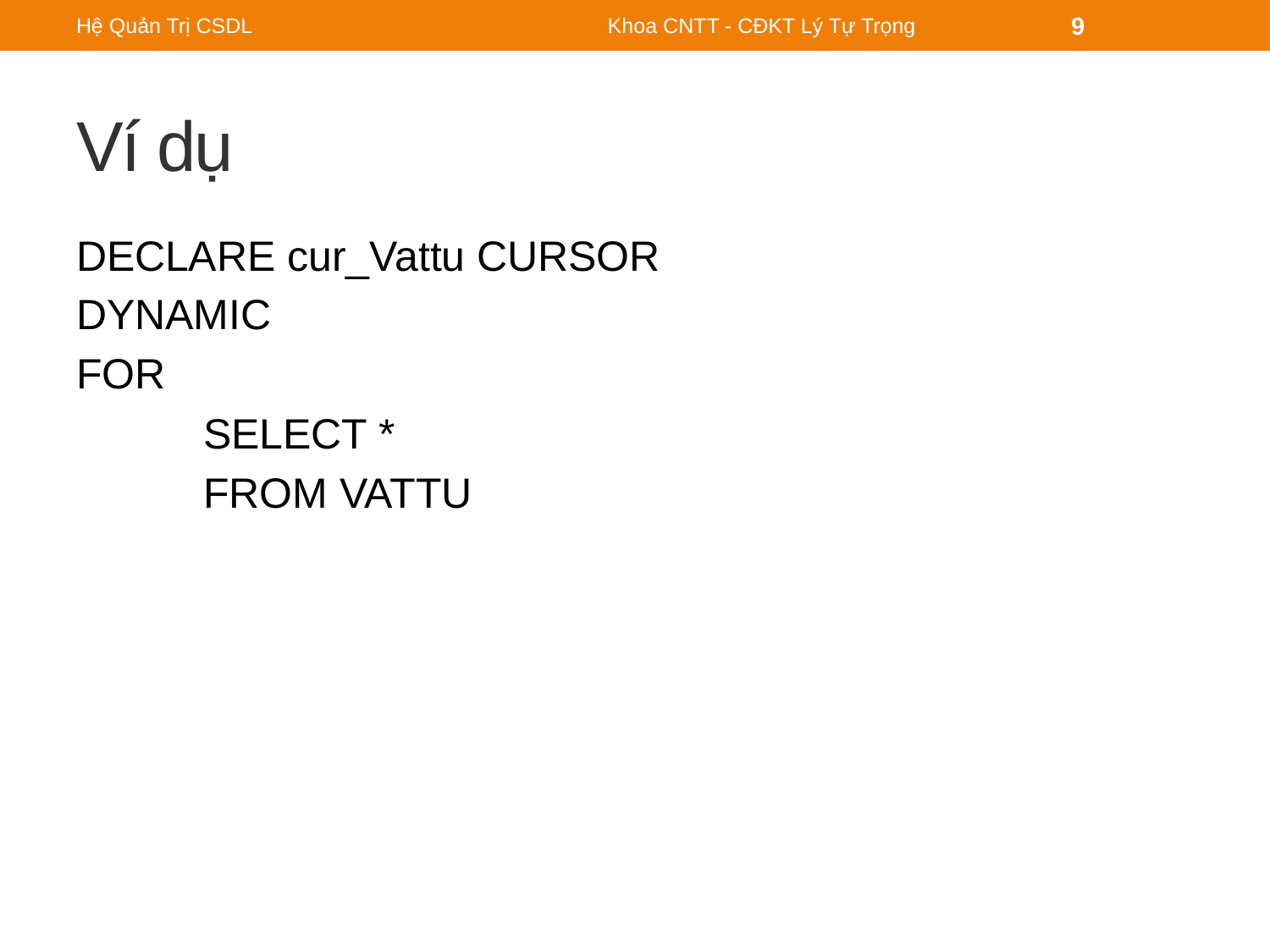

Hệ Quản Trị CSDL
Khoa CNTT - CĐKT Lý Tự Trọng
9
# Ví dụ
DECLARE cur_Vattu CURSOR
DYNAMIC
FOR
	SELECT *
	FROM VATTU